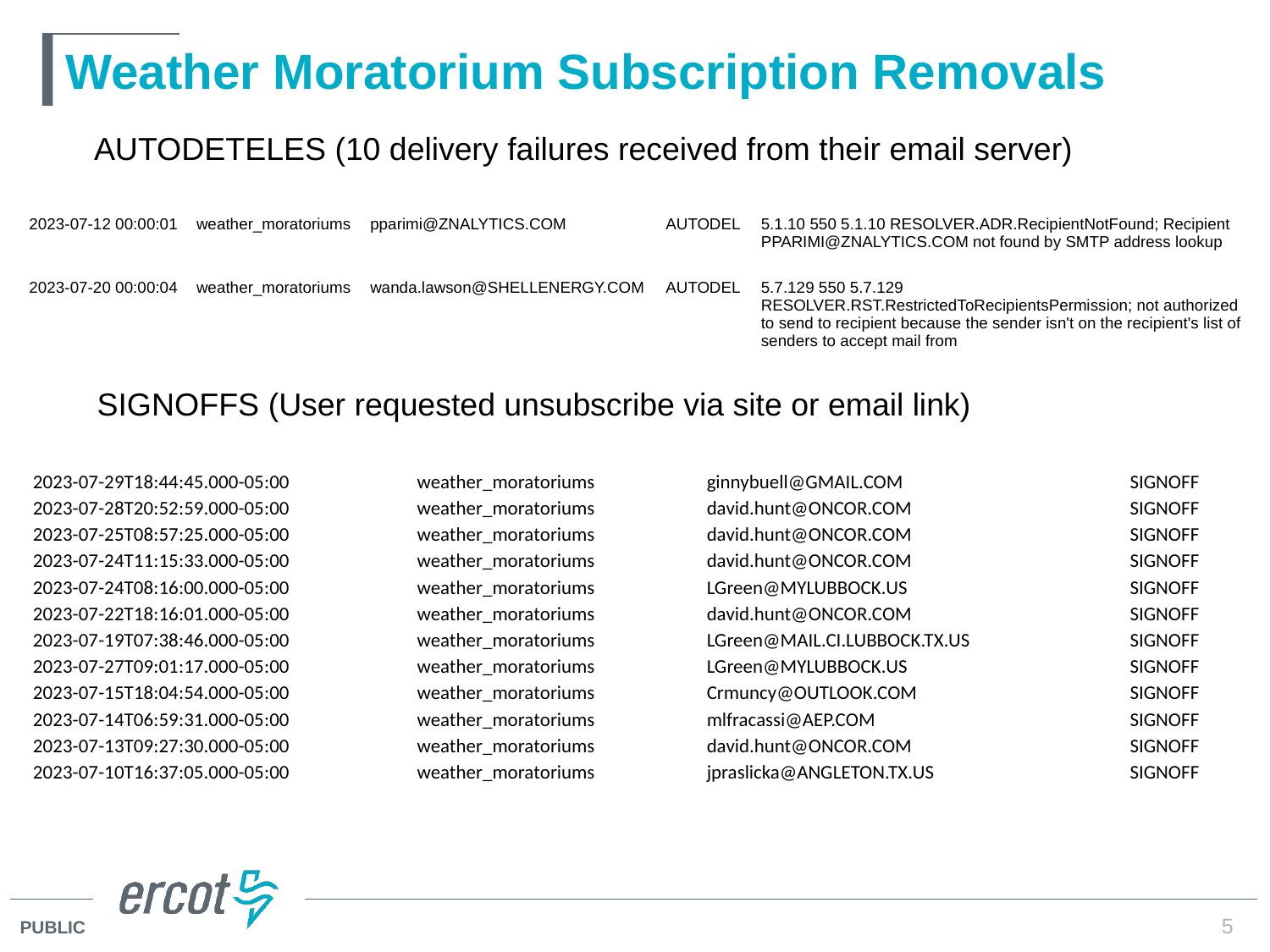

# Weather Moratorium Subscription Removals
AUTODETELES (10 delivery failures received from their email server)
| 2023-07-12 00:00:01 | weather\_moratoriums | pparimi@ZNALYTICS.COM | AUTODEL | 5.1.10 550 5.1.10 RESOLVER.ADR.RecipientNotFound; Recipient PPARIMI@ZNALYTICS.COM not found by SMTP address lookup |
| --- | --- | --- | --- | --- |
| 2023-07-20 00:00:04 | weather\_moratoriums | wanda.lawson@SHELLENERGY.COM | AUTODEL | 5.7.129 550 5.7.129 RESOLVER.RST.RestrictedToRecipientsPermission; not authorized to send to recipient because the sender isn't on the recipient's list of senders to accept mail from |
SIGNOFFS (User requested unsubscribe via site or email link)
| 2023-07-29T18:44:45.000-05:00 | weather\_moratoriums | ginnybuell@GMAIL.COM | SIGNOFF |
| --- | --- | --- | --- |
| 2023-07-28T20:52:59.000-05:00 | weather\_moratoriums | david.hunt@ONCOR.COM | SIGNOFF |
| 2023-07-25T08:57:25.000-05:00 | weather\_moratoriums | david.hunt@ONCOR.COM | SIGNOFF |
| 2023-07-24T11:15:33.000-05:00 | weather\_moratoriums | david.hunt@ONCOR.COM | SIGNOFF |
| 2023-07-24T08:16:00.000-05:00 | weather\_moratoriums | LGreen@MYLUBBOCK.US | SIGNOFF |
| 2023-07-22T18:16:01.000-05:00 | weather\_moratoriums | david.hunt@ONCOR.COM | SIGNOFF |
| 2023-07-19T07:38:46.000-05:00 | weather\_moratoriums | LGreen@MAIL.CI.LUBBOCK.TX.US | SIGNOFF |
| 2023-07-27T09:01:17.000-05:00 | weather\_moratoriums | LGreen@MYLUBBOCK.US | SIGNOFF |
| 2023-07-15T18:04:54.000-05:00 | weather\_moratoriums | Crmuncy@OUTLOOK.COM | SIGNOFF |
| 2023-07-14T06:59:31.000-05:00 | weather\_moratoriums | mlfracassi@AEP.COM | SIGNOFF |
| 2023-07-13T09:27:30.000-05:00 | weather\_moratoriums | david.hunt@ONCOR.COM | SIGNOFF |
| 2023-07-10T16:37:05.000-05:00 | weather\_moratoriums | jpraslicka@ANGLETON.TX.US | SIGNOFF |
5